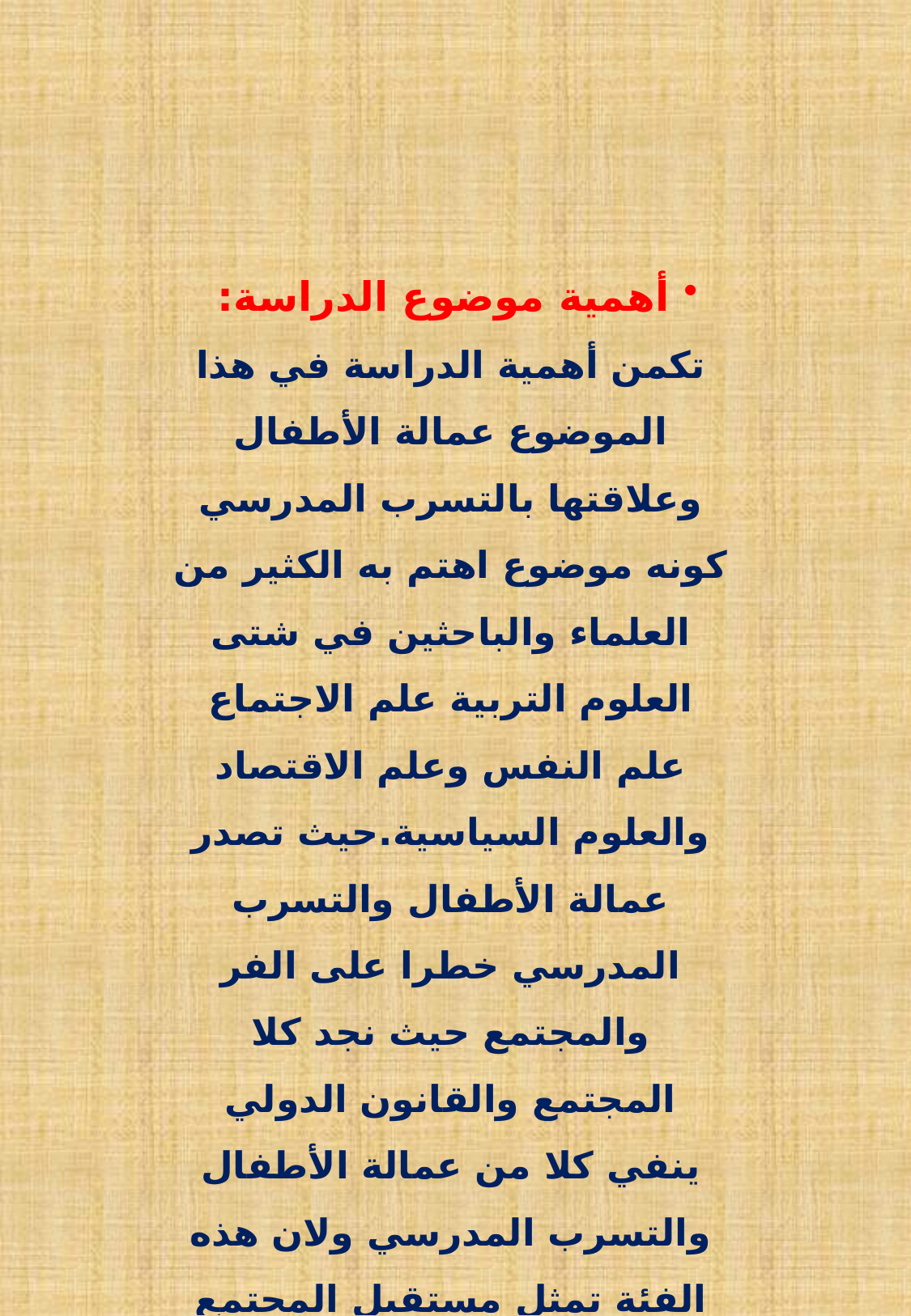

أهمية موضوع الدراسة:
تكمن أهمية الدراسة في هذا الموضوع عمالة الأطفال وعلاقتها بالتسرب المدرسي كونه موضوع اهتم به الكثير من العلماء والباحثين في شتى العلوم التربية علم الاجتماع علم النفس وعلم الاقتصاد والعلوم السياسية.حيث تصدر عمالة الأطفال والتسرب المدرسي خطرا على الفر والمجتمع حيث نجد كلا المجتمع والقانون الدولي ينفي كلا من عمالة الأطفال والتسرب المدرسي ولان هذه الفئة تمثل مستقبل المجتمع وعليه يجب حمايتها من كل الأخطار التي تهدد وجودها بدا بمحاولة القضاء على هذه الظاهرة.